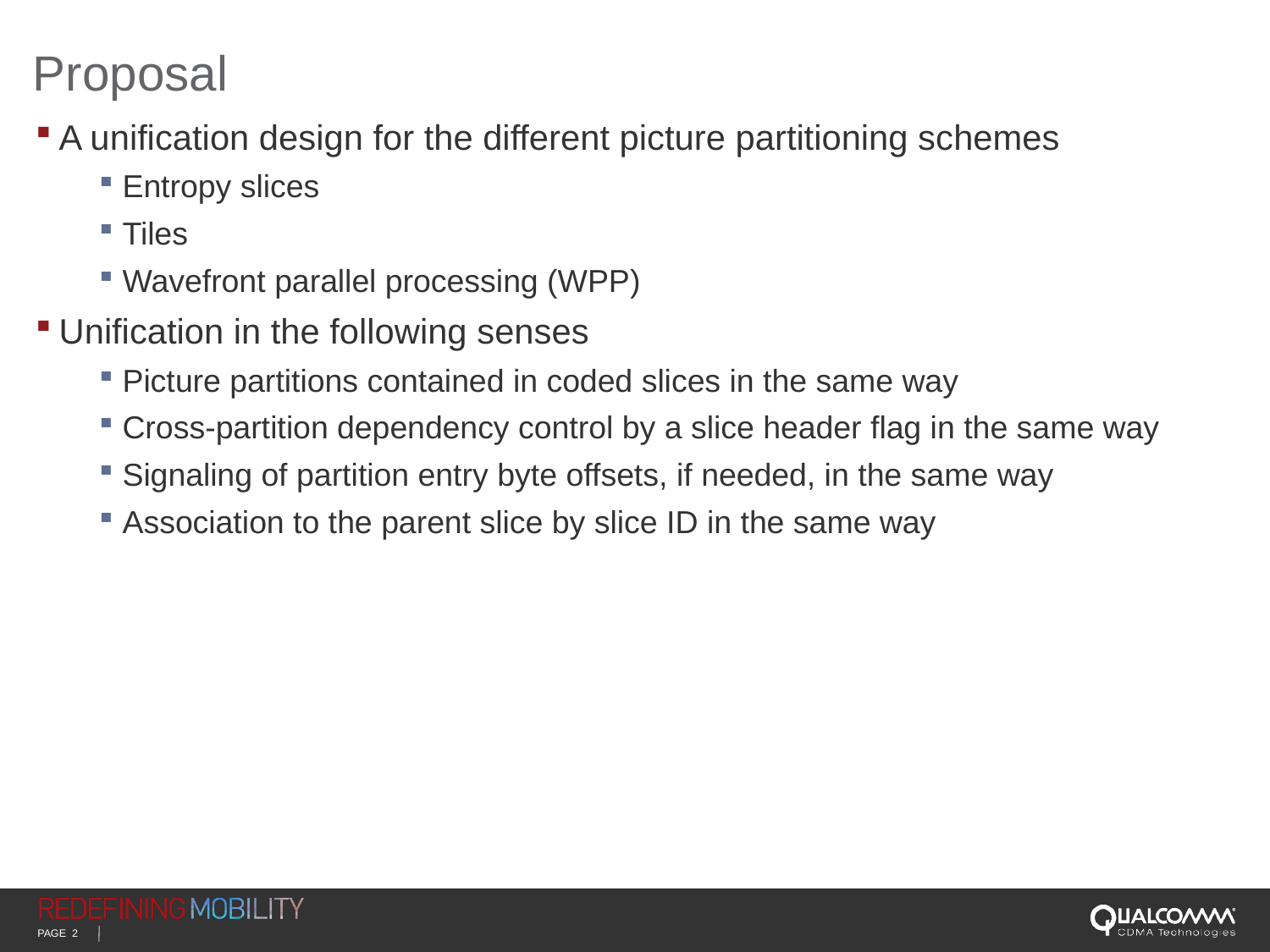

# Proposal
A unification design for the different picture partitioning schemes
Entropy slices
Tiles
Wavefront parallel processing (WPP)
Unification in the following senses
Picture partitions contained in coded slices in the same way
Cross-partition dependency control by a slice header flag in the same way
Signaling of partition entry byte offsets, if needed, in the same way
Association to the parent slice by slice ID in the same way